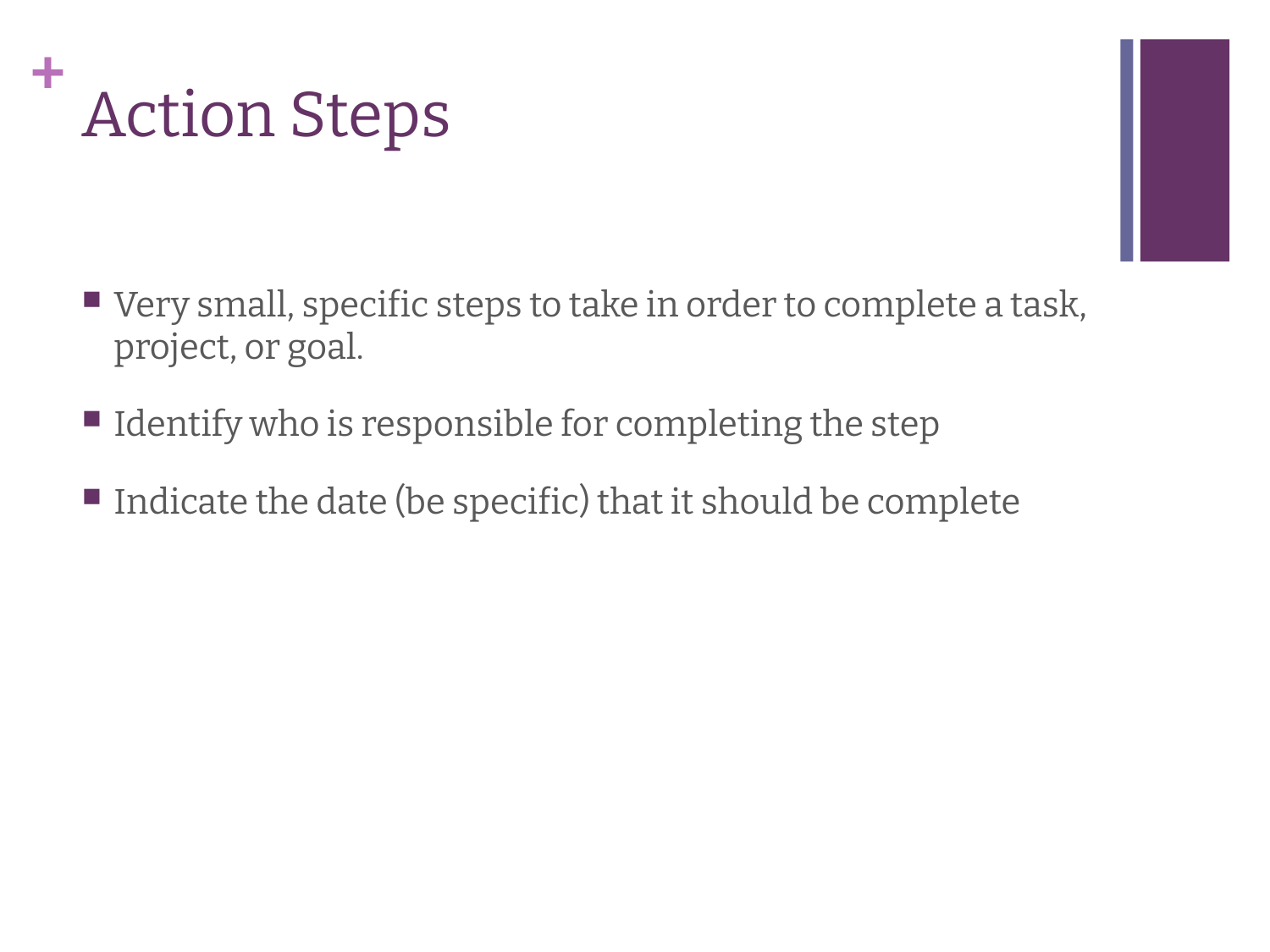

# Action Steps
Very small, specific steps to take in order to complete a task, project, or goal.
Identify who is responsible for completing the step
Indicate the date (be specific) that it should be complete